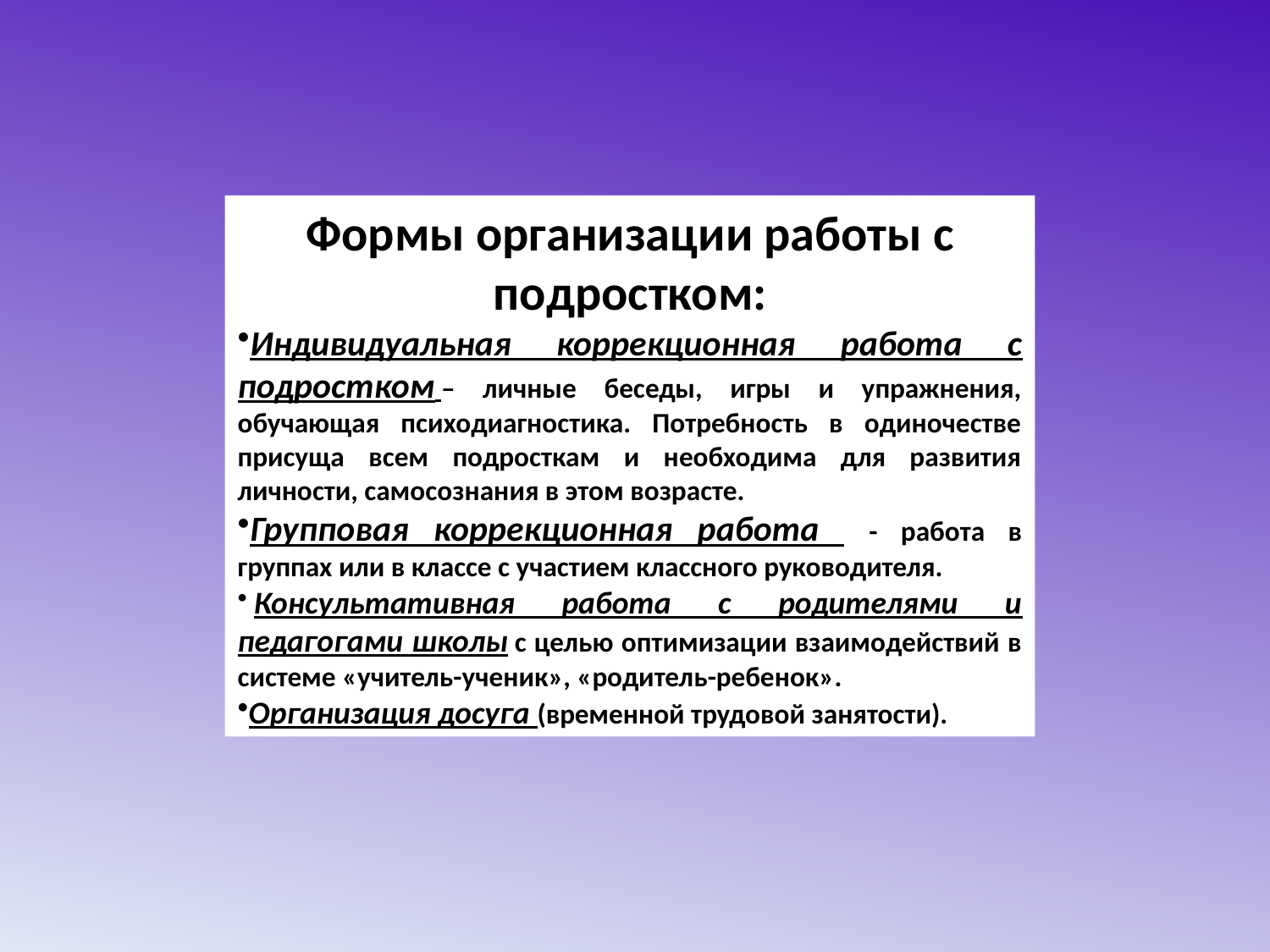

Формы организации работы с подростком:
Индивидуальная коррекционная работа с подростком – личные беседы, игры и упражнения, обучающая психодиагностика. Потребность в одиночестве присуща всем подросткам и необходима для развития личности, самосознания в этом возрасте.
Групповая коррекционная работа  - работа в группах или в классе с участием классного руководителя.
 Консультативная работа с родителями и педагогами школы с целью оптимизации взаимодействий в системе «учитель-ученик», «родитель-ребенок».
Организация досуга (временной трудовой занятости).